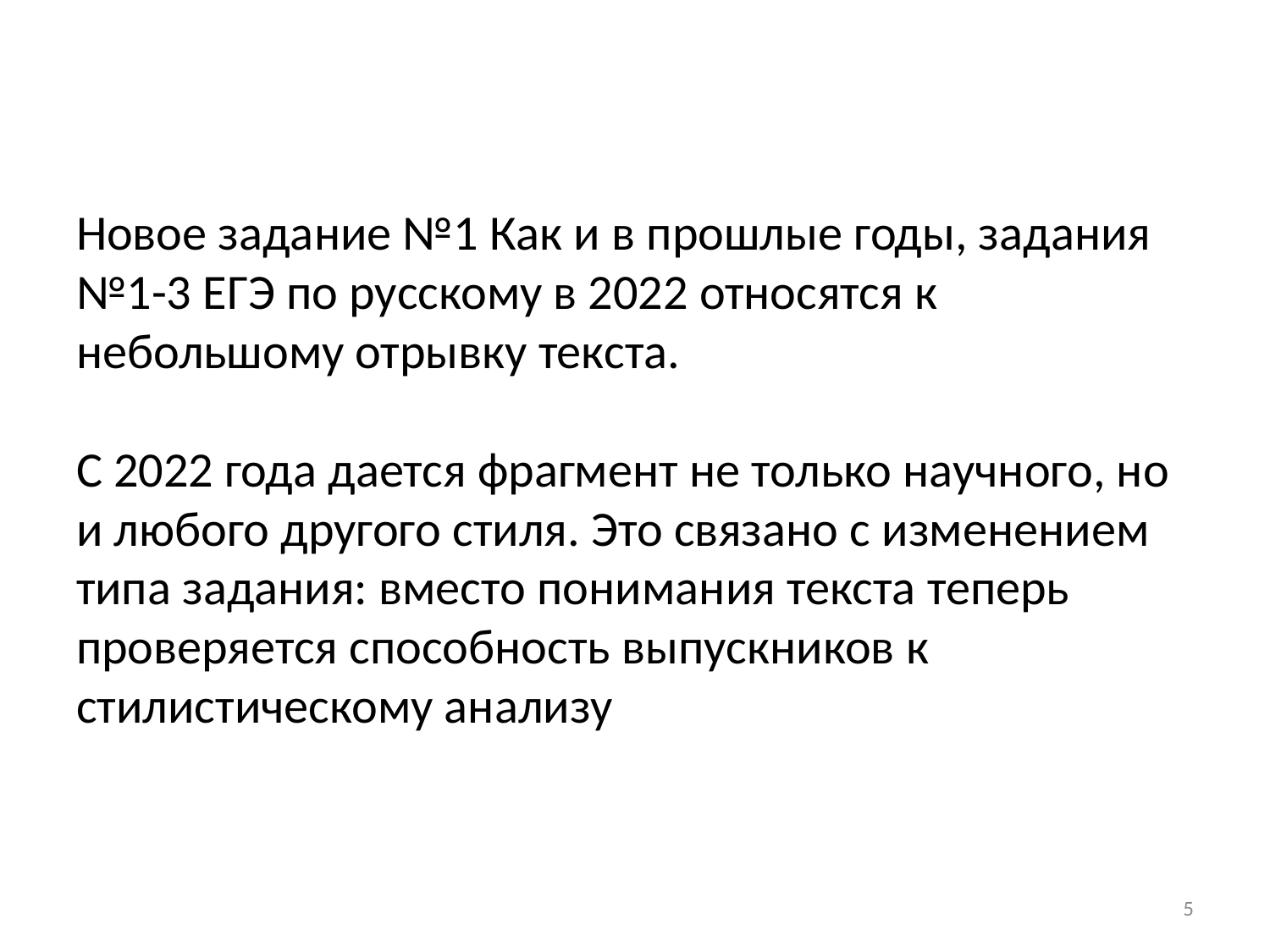

# Новое задание №1 Как и в прошлые годы, задания №1-3 ЕГЭ по русскому в 2022 относятся к небольшому отрывку текста. С 2022 года дается фрагмент не только научного, но и любого другого стиля. Это связано с изменением типа задания: вместо понимания текста теперь проверяется способность выпускников к стилистическому анализу

5